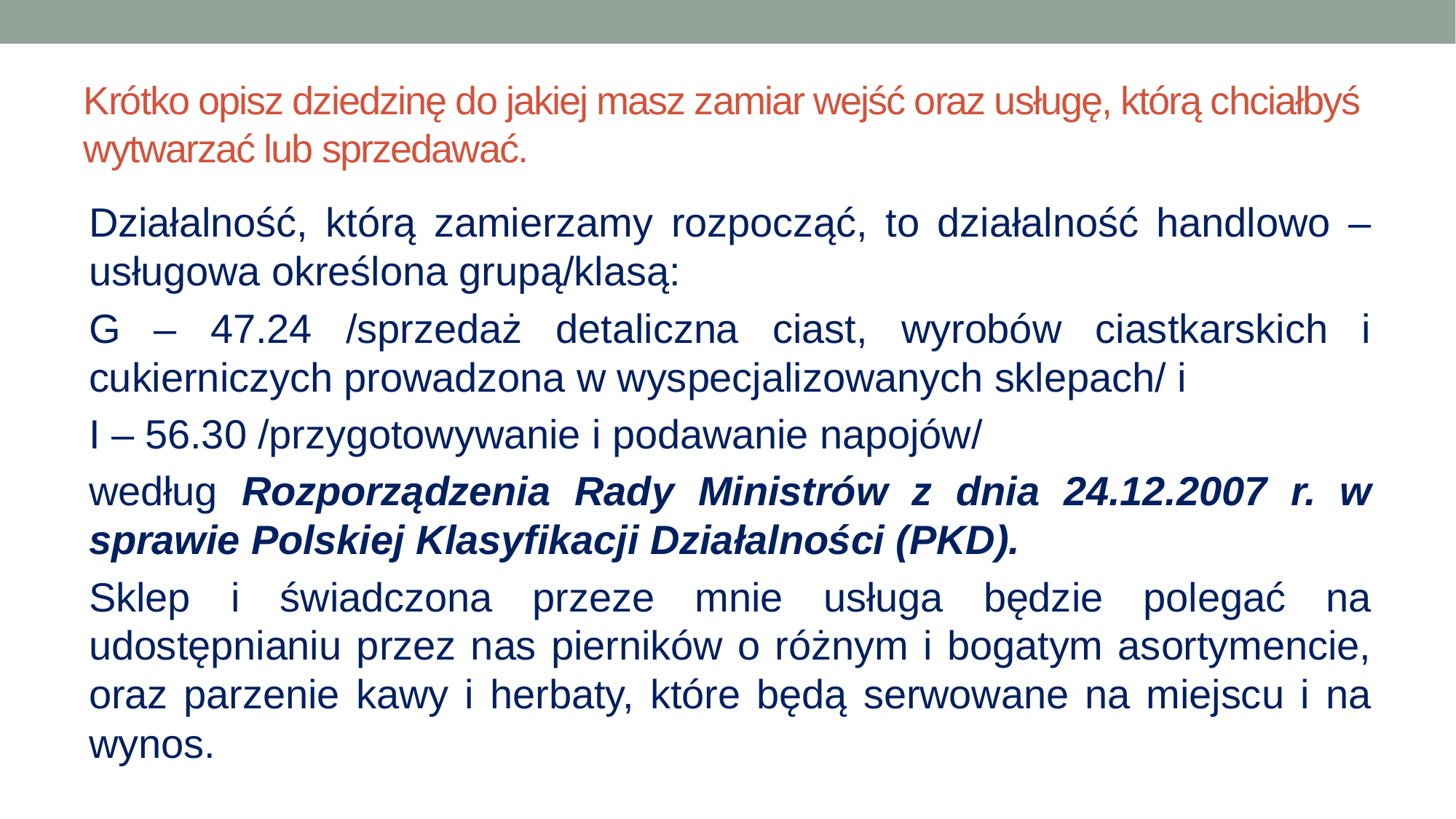

# Krótko opisz dziedzinę do jakiej masz zamiar wejść oraz usługę, którą chciałbyś wytwarzać lub sprzedawać.
Działalność, którą zamierzamy rozpocząć, to działalność handlowo – usługowa określona grupą/klasą:
G – 47.24 /sprzedaż detaliczna ciast, wyrobów ciastkarskich i cukierniczych prowadzona w wyspecjalizowanych sklepach/ i
I – 56.30 /przygotowywanie i podawanie napojów/
według Rozporządzenia Rady Ministrów z dnia 24.12.2007 r. w sprawie Polskiej Klasyfikacji Działalności (PKD).
Sklep i świadczona przeze mnie usługa będzie polegać na udostępnianiu przez nas pierników o różnym i bogatym asortymencie, oraz parzenie kawy i herbaty, które będą serwowane na miejscu i na wynos.